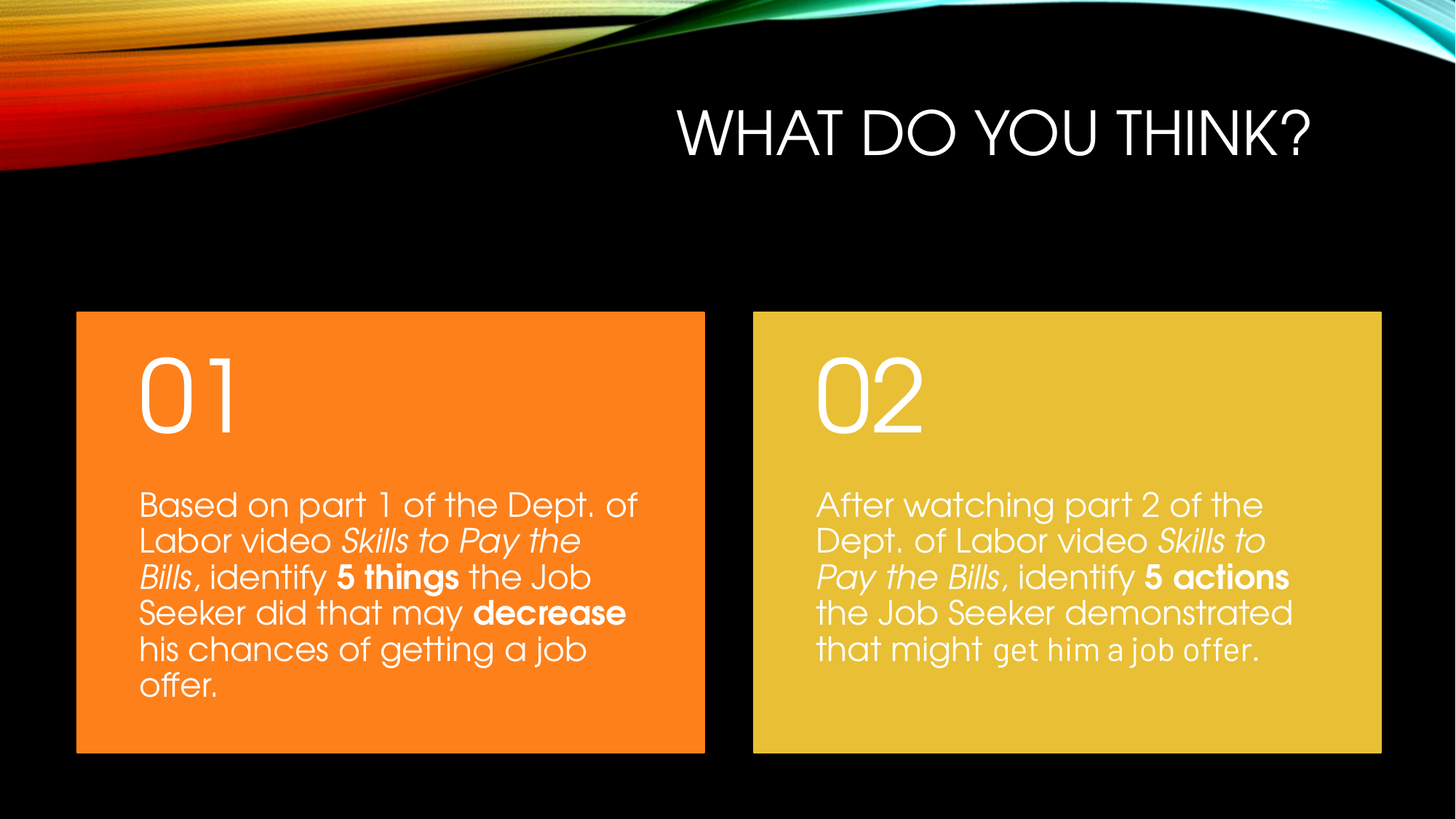

# What Do You Think?
Based on part 1 of the Dept. of Labor video Skills to Pay the Bills, identify 5 things the Job Seeker did that may decrease his chances of getting a job offer.
01
After watching part 2 of the Dept. of Labor video Skills to Pay the Bills, identify 5 actions the Job Seeker demonstrated that might get him a job offer.
02